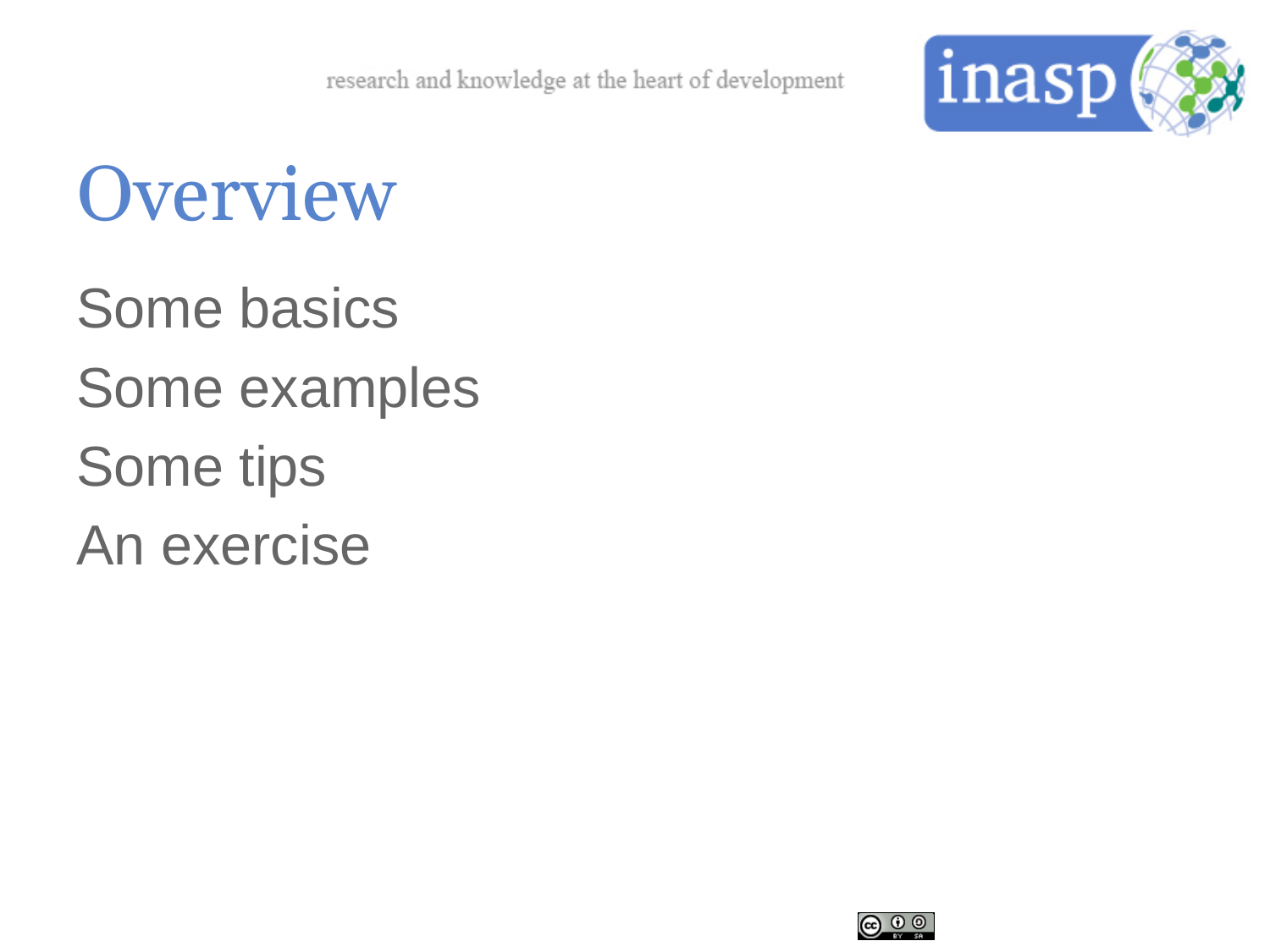

# Overview
Some basics
Some examples
Some tips
An exercise